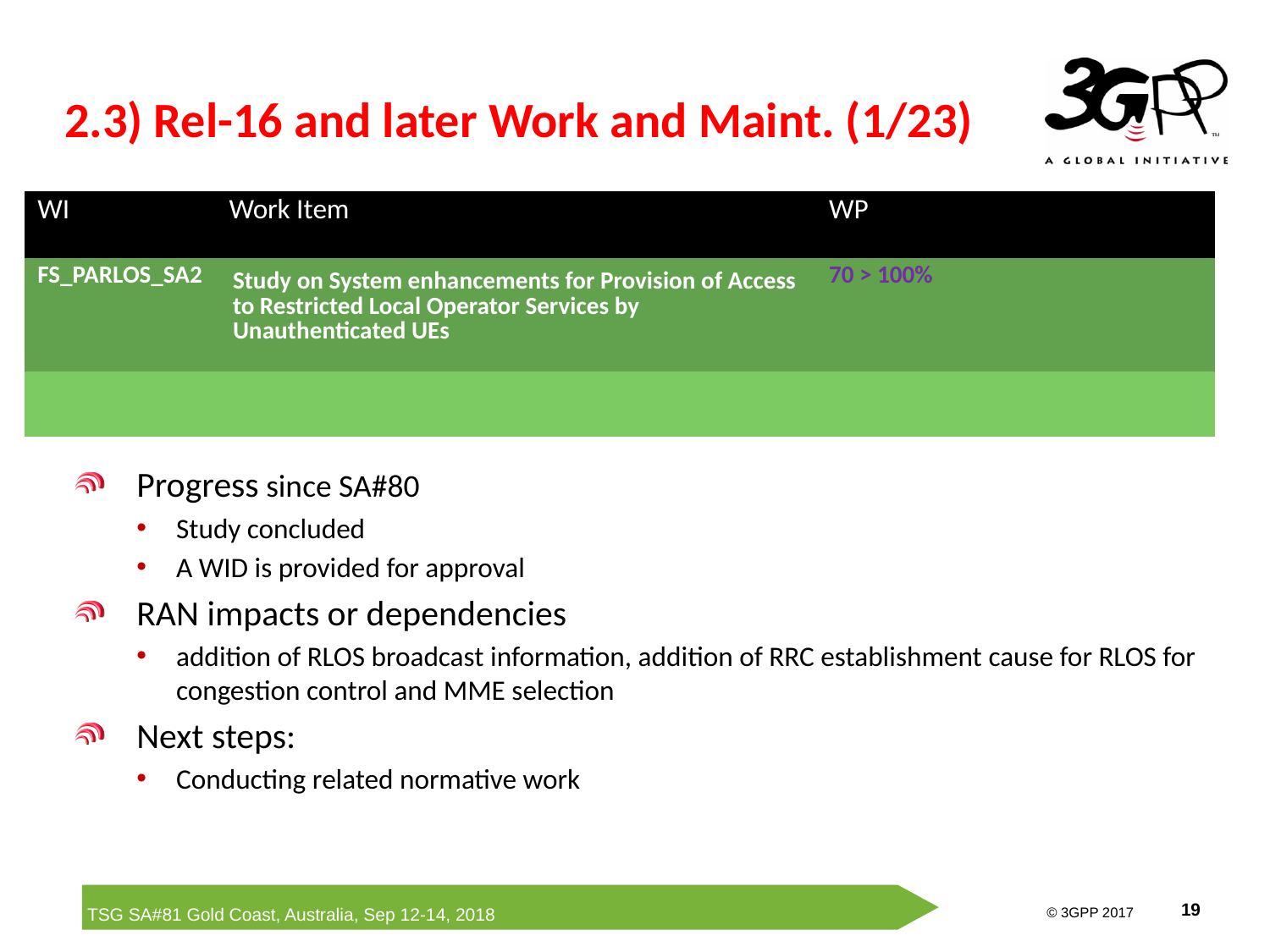

# 2.3) Rel-16 and later Work and Maint. (1/23)
| WI | Work Item | WP |  |  |
| --- | --- | --- | --- | --- |
| FS\_PARLOS\_SA2 | Study on System enhancements for Provision of Access to Restricted Local Operator Services by Unauthenticated UEs | 70 > 100% |  |  |
|  |  |  |  |  |
Progress since SA#80
Study concluded
A WID is provided for approval
RAN impacts or dependencies
addition of RLOS broadcast information, addition of RRC establishment cause for RLOS for congestion control and MME selection
Next steps:
Conducting related normative work